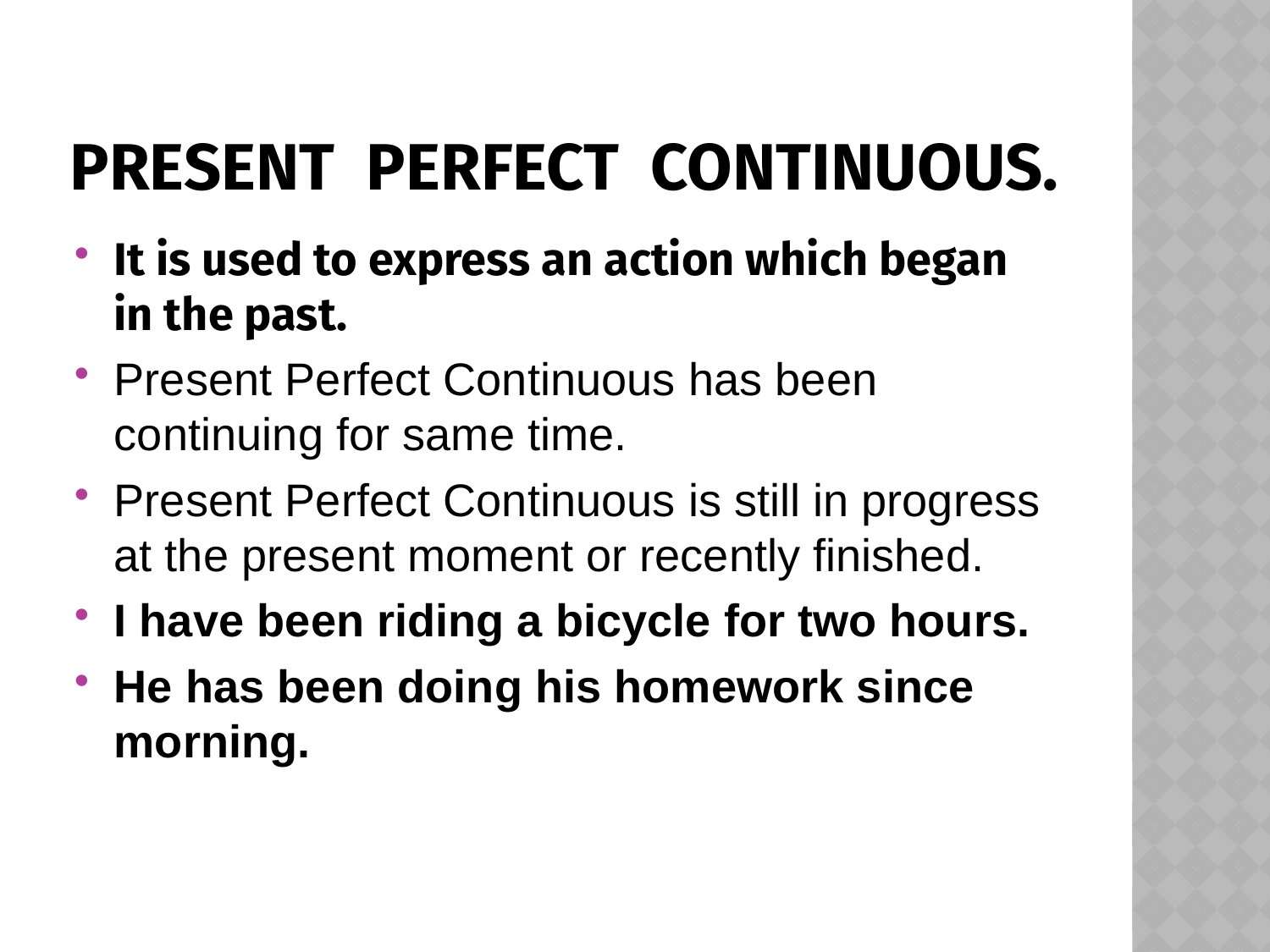

# Present  Perfect  Continuous.
It is used to express an action which began in the past.
Present Perfect Continuous has been continuing for same time.
Present Perfect Continuous is still in progress at the present moment or recently finished.
I have been riding a bicycle for two hours.
He has been doing his homework since morning.